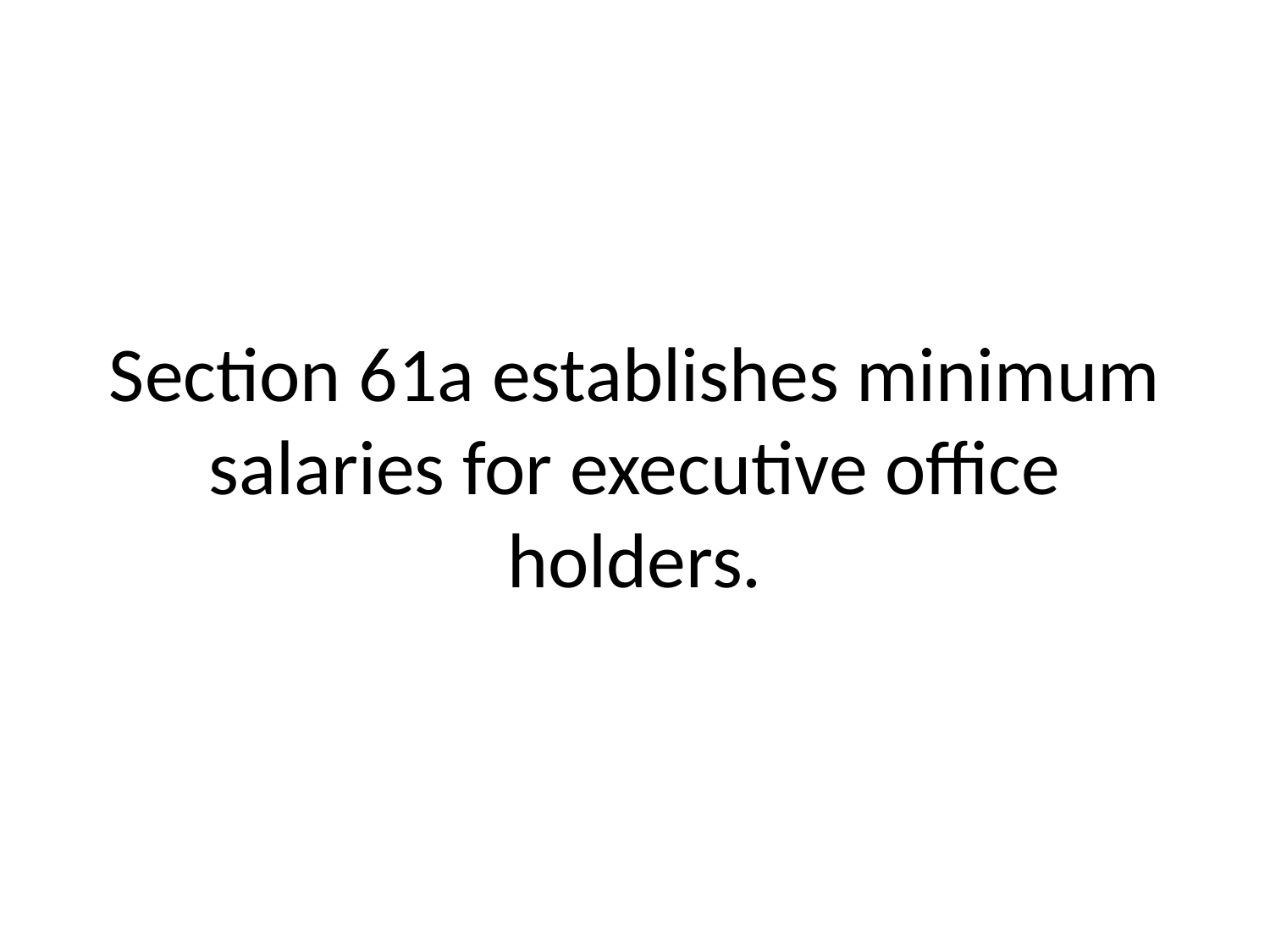

# Section 61a establishes minimum salaries for executive office holders.